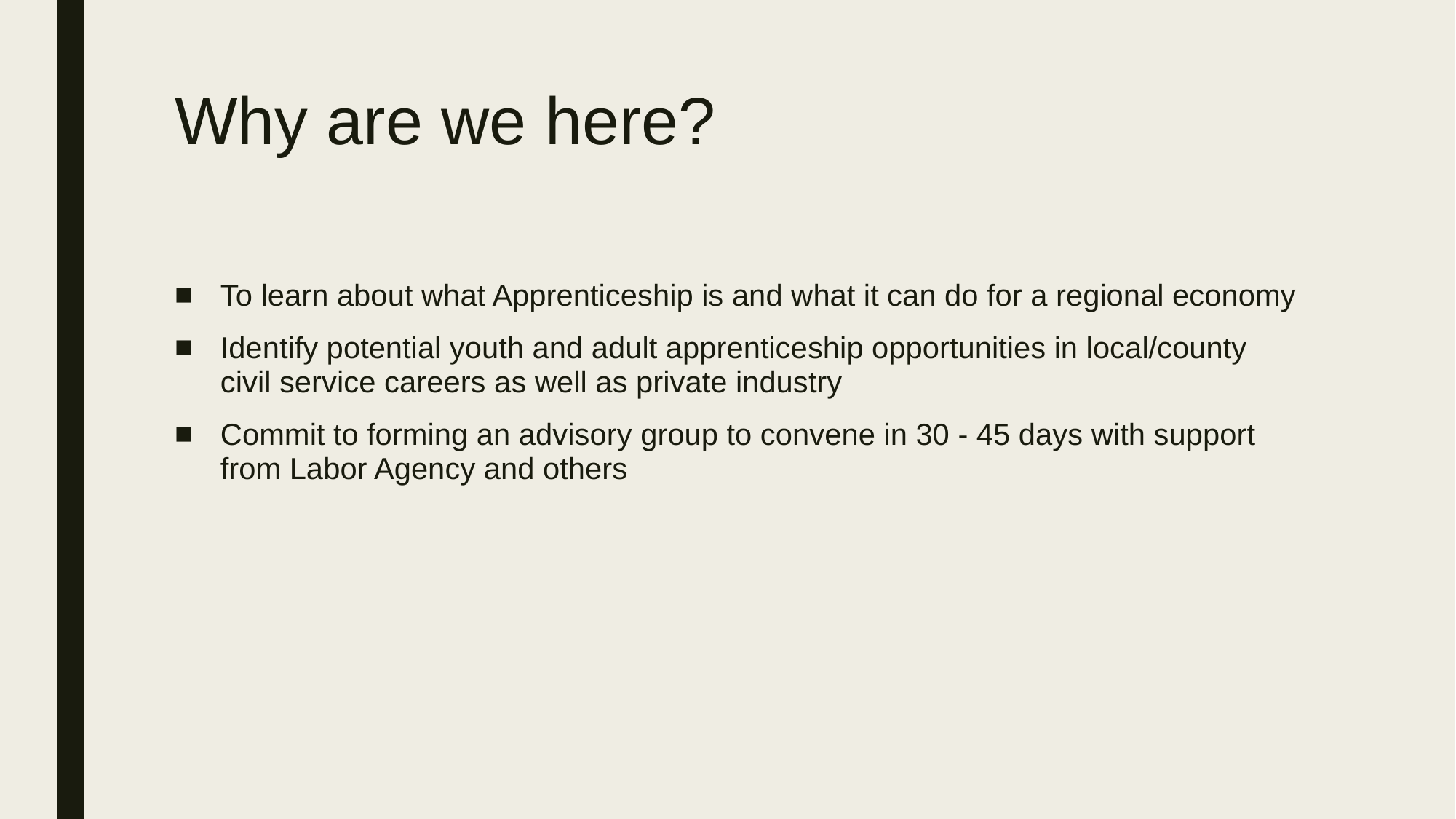

# Why are we here?
To learn about what Apprenticeship is and what it can do for a regional economy
Identify potential youth and adult apprenticeship opportunities in local/county civil service careers as well as private industry
Commit to forming an advisory group to convene in 30 - 45 days with support from Labor Agency and others